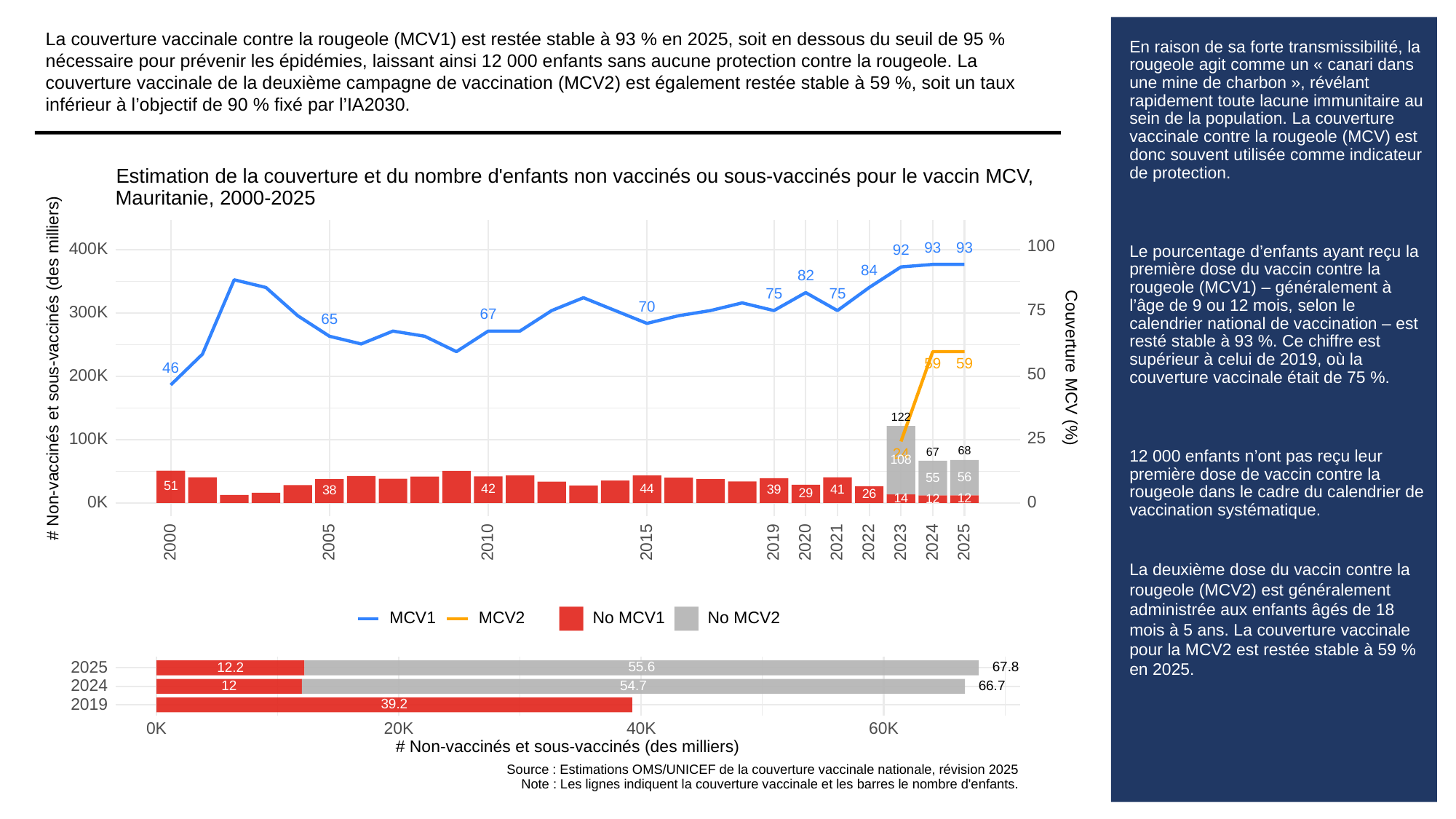

La couverture vaccinale contre la rougeole (MCV1) est restée stable à 93 % en 2025, soit en dessous du seuil de 95 % nécessaire pour prévenir les épidémies, laissant ainsi 12 000 enfants sans aucune protection contre la rougeole. La couverture vaccinale de la deuxième campagne de vaccination (MCV2) est également restée stable à 59 %, soit un taux inférieur à l’objectif de 90 % fixé par l’IA2030.
# En raison de sa forte transmissibilité, la rougeole agit comme un « canari dans une mine de charbon », révélant rapidement toute lacune immunitaire au sein de la population. La couverture vaccinale contre la rougeole (MCV) est donc souvent utilisée comme indicateur de protection.

Le pourcentage d’enfants ayant reçu la première dose du vaccin contre la rougeole (MCV1) – généralement à l’âge de 9 ou 12 mois, selon le calendrier national de vaccination – est resté stable à 93 %. Ce chiffre est supérieur à celui de 2019, où la couverture vaccinale était de 75 %.

12 000 enfants n’ont pas reçu leur première dose de vaccin contre la rougeole dans le cadre du calendrier de vaccination systématique.

La deuxième dose du vaccin contre la rougeole (MCV2) est généralement administrée aux enfants âgés de 18 mois à 5 ans. La couverture vaccinale pour la MCV2 est restée stable à 59 % en 2025.

Estimation de la couverture et du nombre d'enfants non vaccinés ou sous-vaccinés pour le vaccin MCV,
Mauritanie, 2000-2025

100
93
93
400K
92

84
82

75
75
70
75
300K
67

65

59
59
# Non-vaccinés et sous-vaccinés (des milliers)
Couverture MCV (%)
46
50
200K

122

25
100K

68
67
24
108

56
55

51
44

42

41
39
38

29
26

14
12

12

0K
0

2023
2000
2005
2010
2015
2019
2020
2021
2022
2024
2025

MCV1
MCV2
No MCV1
No MCV2

2025
55.6
67.8
12.2

2024
66.7
54.7
12

2019
39.2

0K
20K
40K
60K
# Non-vaccinés et sous-vaccinés (des milliers)
Source : Estimations OMS/UNICEF de la couverture vaccinale nationale, révision 2025
Note : Les lignes indiquent la couverture vaccinale et les barres le nombre d'enfants.